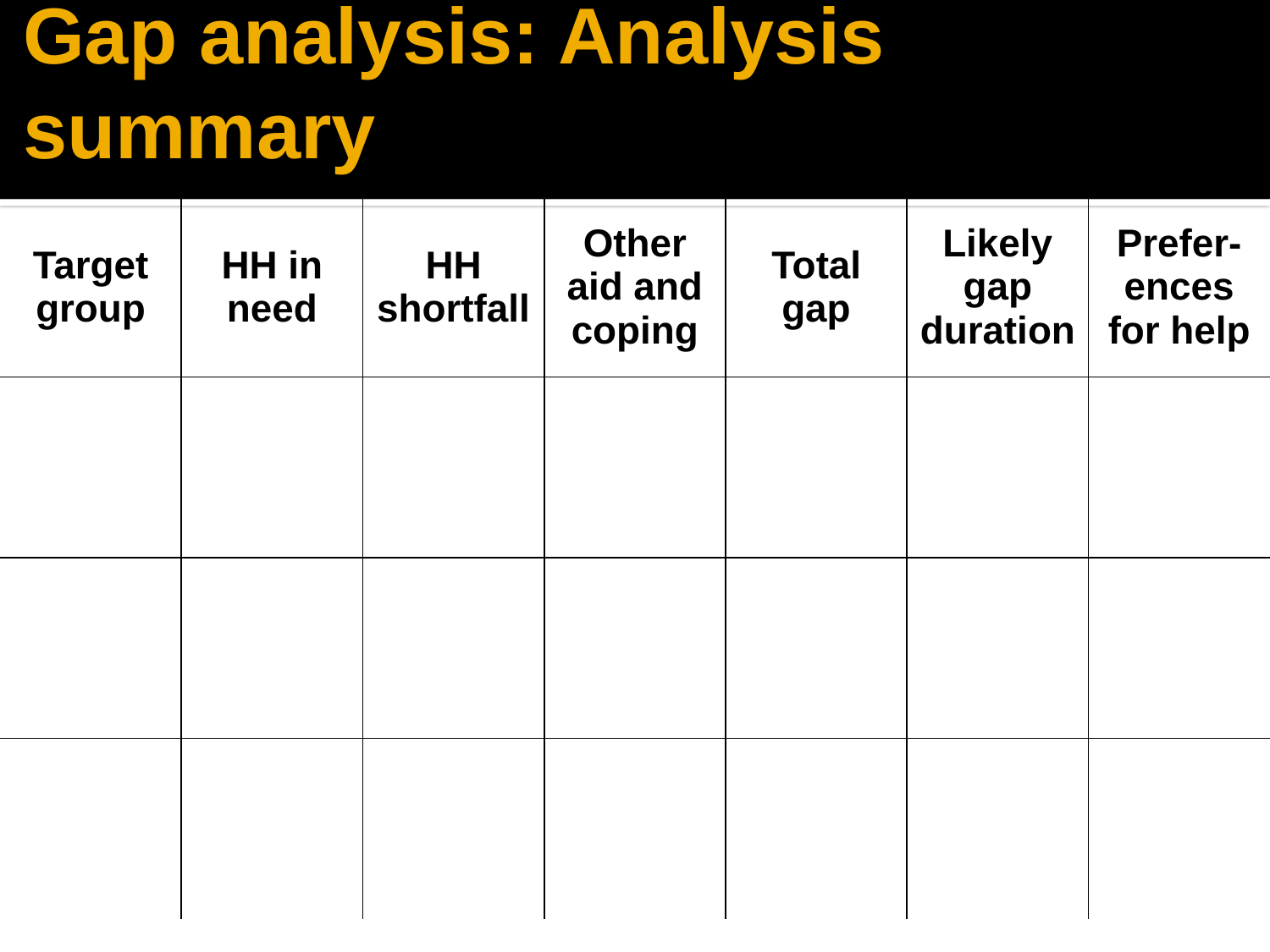

# Gap analysis: Analysis summary
| Target group | HH in need | HH shortfall | Other aid and coping | Total gap | Likely gap duration | Prefer-ences for help |
| --- | --- | --- | --- | --- | --- | --- |
|  |  |  |  |  |  |  |
|  |  |  |  |  |  |  |
|  |  |  |  |  |  |  |